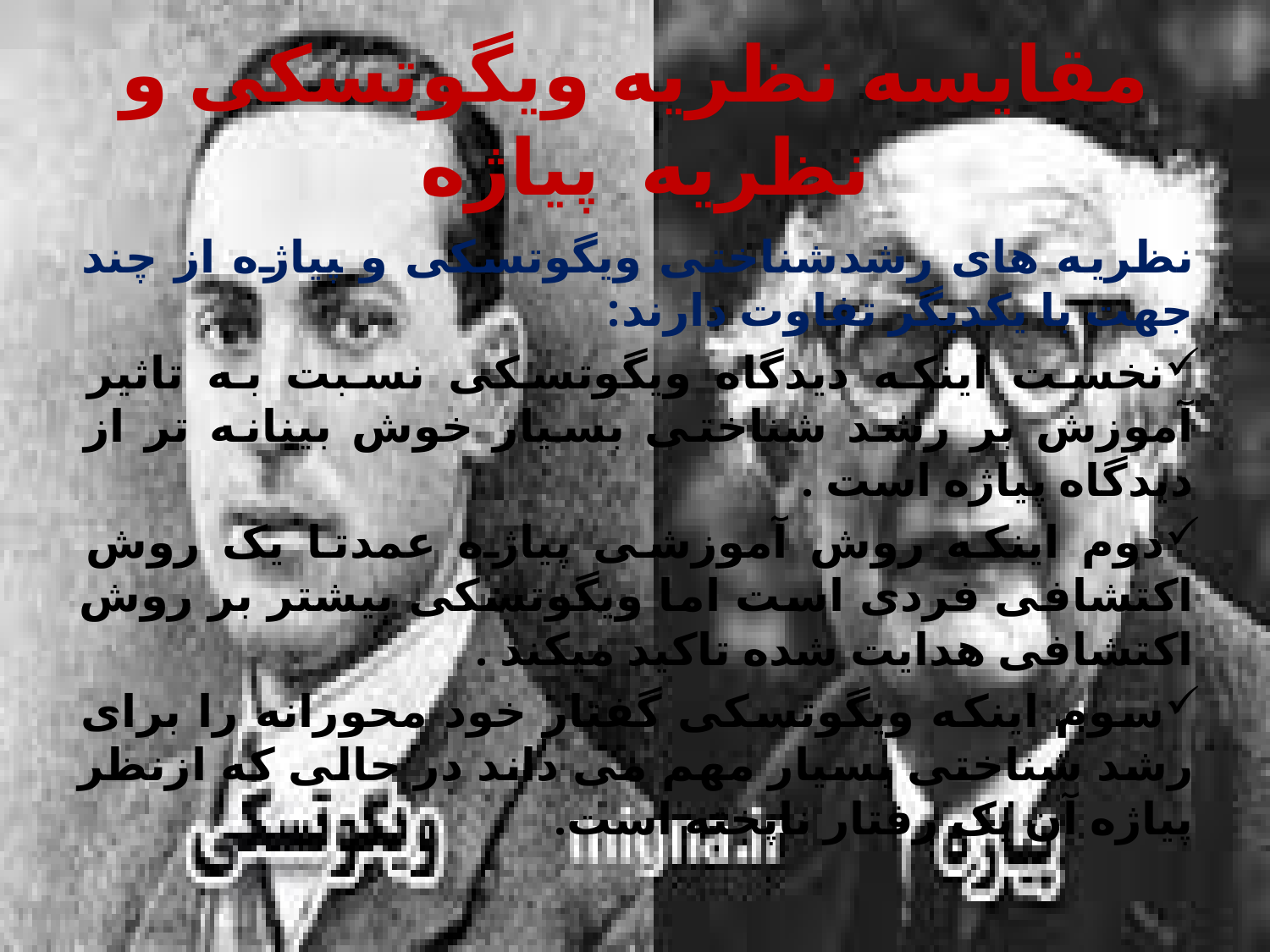

# مقایسه نظریه ویگوتسکی و نظریه  پیاژه
نظریه های رشدشناختی ویگوتسکی و ‍‍‍‍‍‍‍‍پیاژه از چند جهت با یکدیگر تفاوت دارند:
نخست اینکه دیدگاه ویگوتسکی نسبت به تاثیر آموزش بر رشد شناختی بسیار خوش بینانه تر از دیدگاه پیاژه است .
دوم اینکه روش آموزشی پیاژه عمدتا یک روش اکتشافی فردی است اما ویگوتسکی بیشتر بر روش اکتشافی هدایت شده تاکید میکند .
سوم اینکه ویگوتسکی گفتار خود محورانه را برای رشد شناختی بسیار مهم می داند در حالی که ازنظر پیاژه آن یک رفتار ناپخته است.